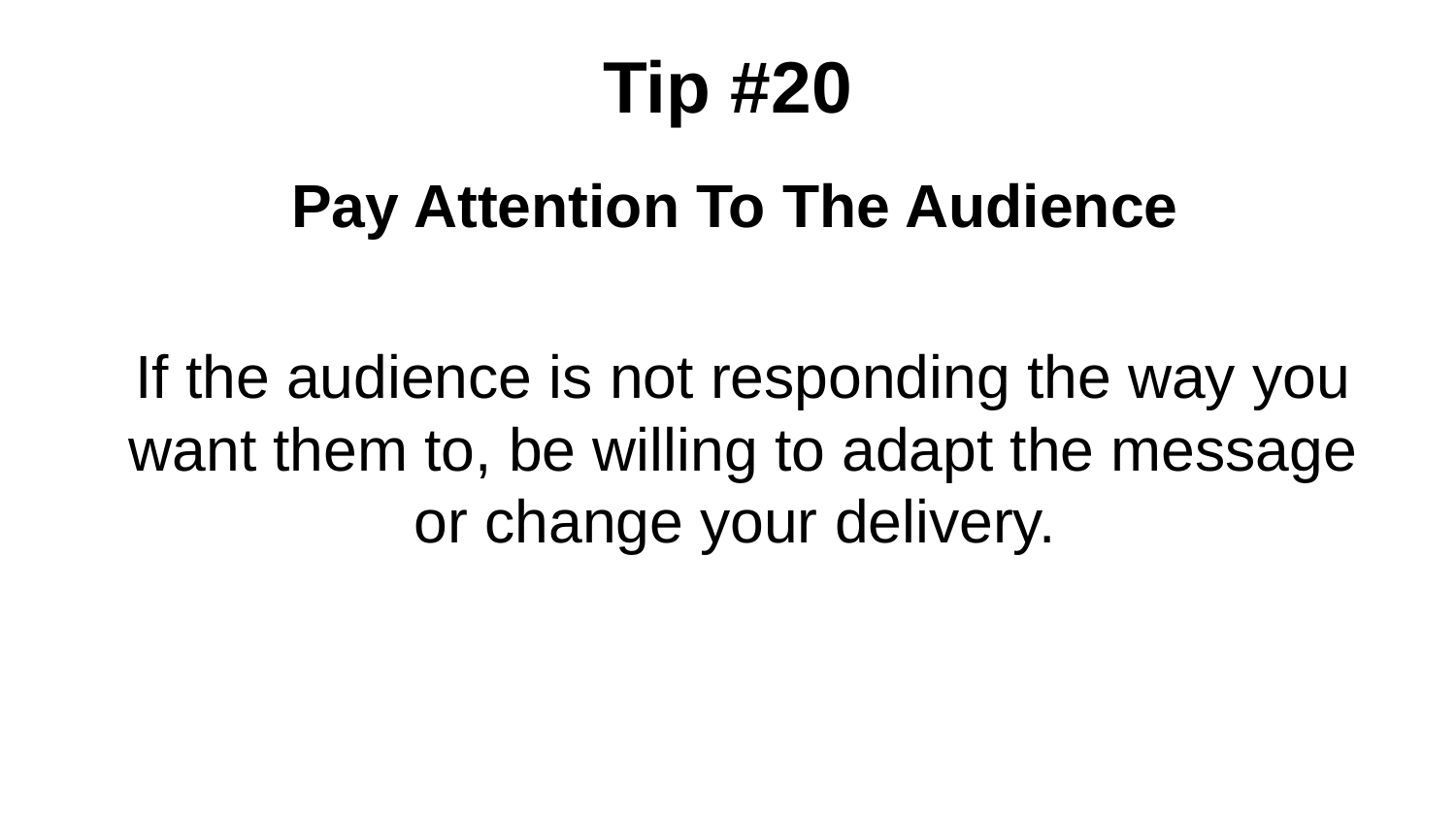

# Tip #20

Pay Attention To The Audience

If the audience is not responding the way you want them to, be willing to adapt the message or change your delivery.